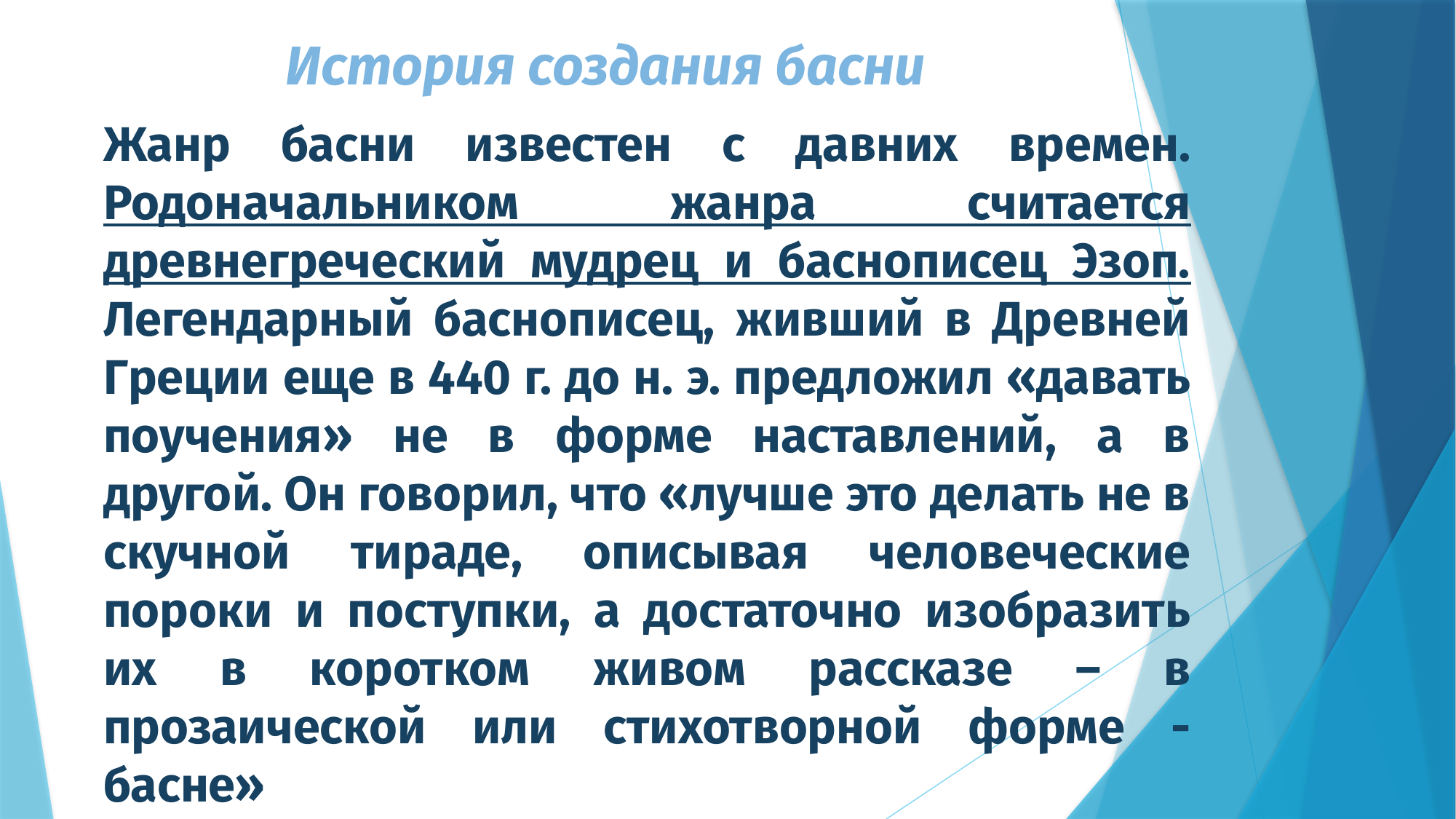

# История создания басни
Жанр басни известен с давних времен. Родоначальником жанра считается древнегреческий мудрец и баснописец Эзоп. Легендарный баснописец, живший в Древней Греции еще в 440 г. до н. э. предложил «давать поучения» не в форме наставлений, а в другой. Он говорил, что «лучше это делать не в скучной тираде, описывая человеческие пороки и поступки, а достаточно изобразить их в коротком живом рассказе – в прозаической или стихотворной форме - басне»